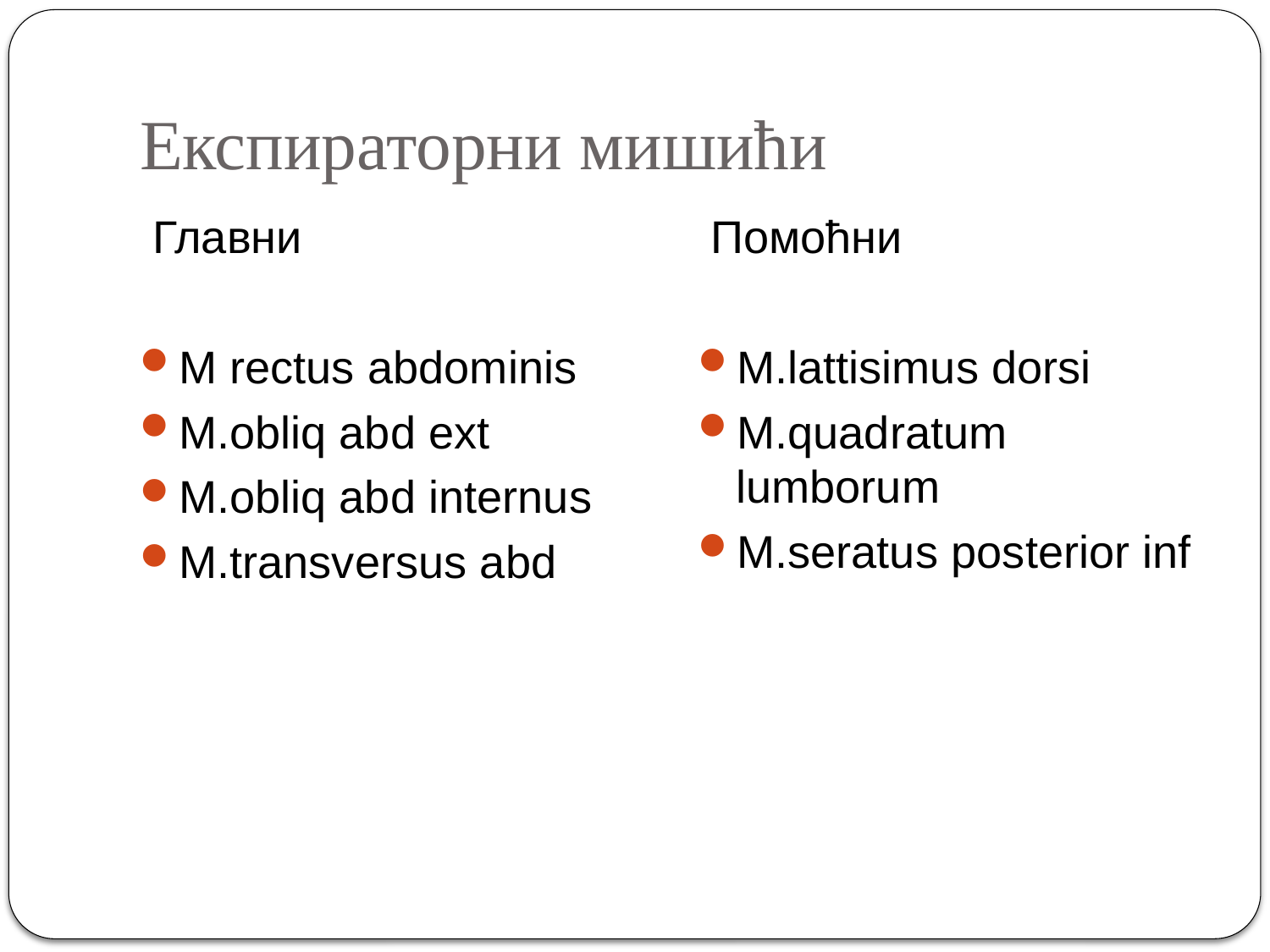

# Експираторни мишићи
 Главни

M rectus abdominis
M.obliq abd ext
M.obliq abd internus
M.transversus abd
 Помоћни

M.lattisimus dorsi
M.quadratum lumborum
M.seratus posterior inf